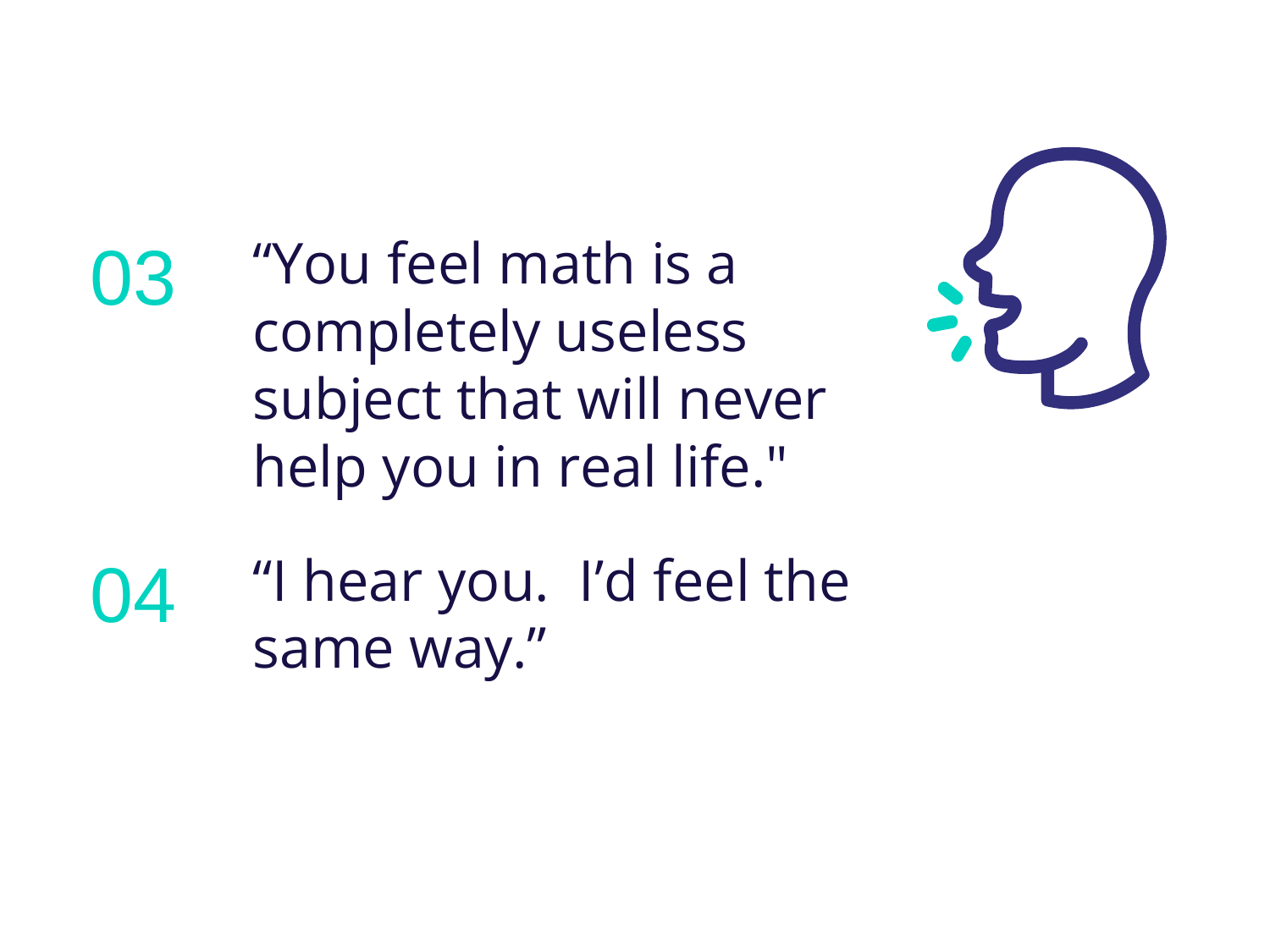

03
“You feel math is a completely useless subject that will never help you in real life."
04
“I hear you.  I’d feel the same way.”